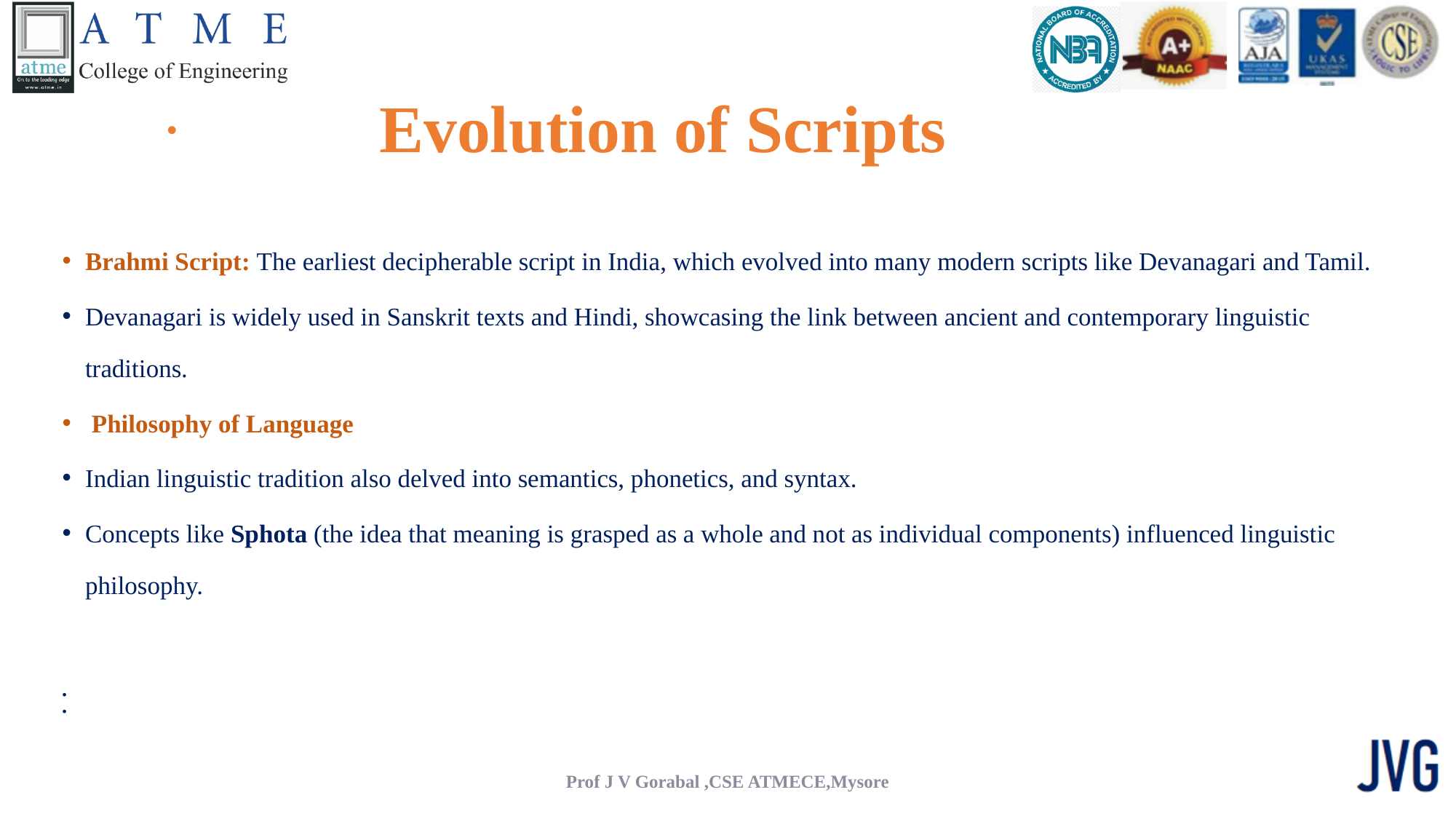

# ·  		Evolution of Scripts
Brahmi Script: The earliest decipherable script in India, which evolved into many modern scripts like Devanagari and Tamil.
Devanagari is widely used in Sanskrit texts and Hindi, showcasing the link between ancient and contemporary linguistic traditions.
 Philosophy of Language
Indian linguistic tradition also delved into semantics, phonetics, and syntax.
Concepts like Sphota (the idea that meaning is grasped as a whole and not as individual components) influenced linguistic philosophy.

Prof J V Gorabal ,CSE ATMECE,Mysore